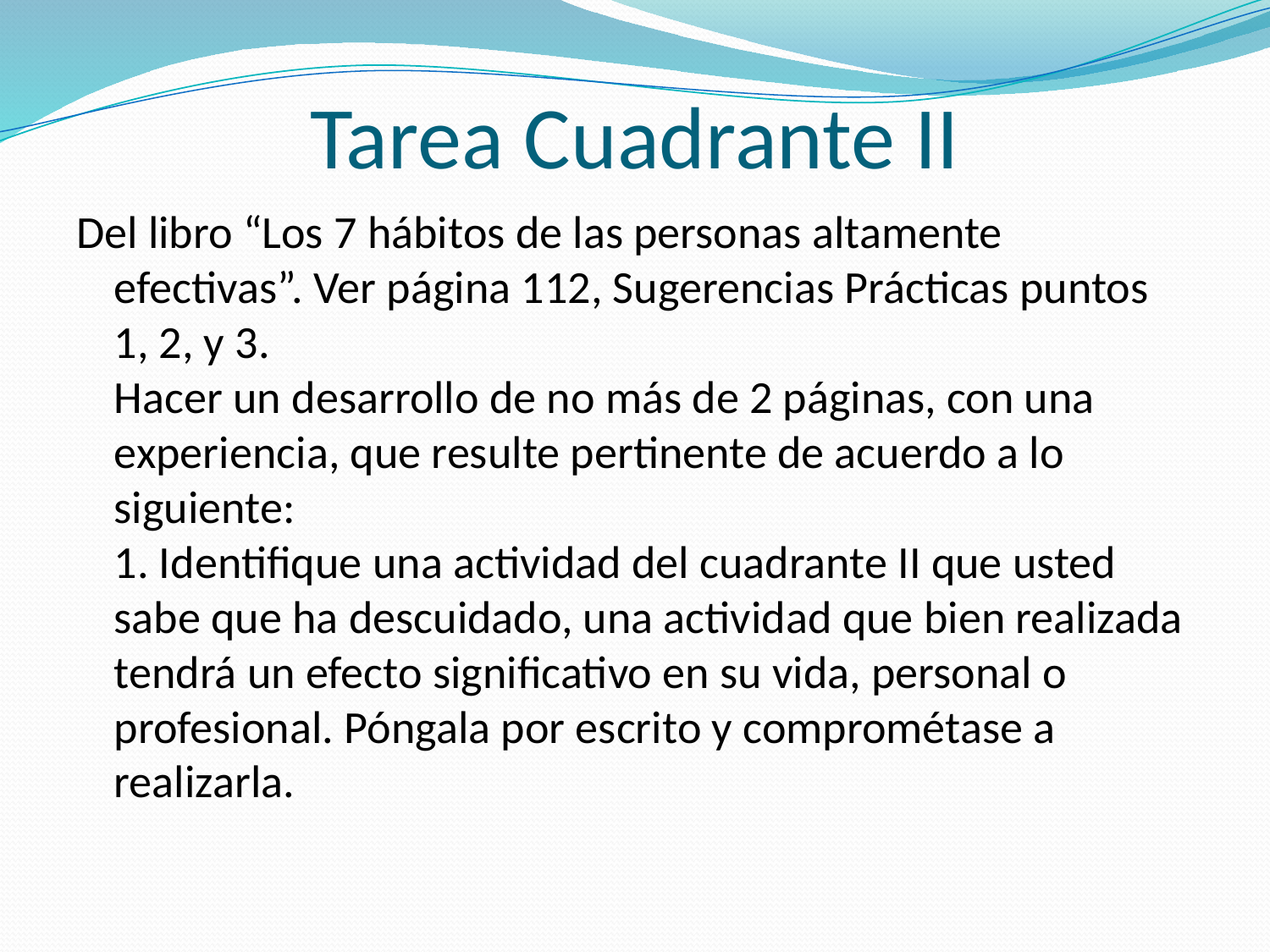

# Tarea Cuadrante II
Del libro “Los 7 hábitos de las personas altamente efectivas”. Ver página 112, Sugerencias Prácticas puntos 1, 2, y 3.
Hacer un desarrollo de no más de 2 páginas, con una experiencia, que resulte pertinente de acuerdo a lo siguiente:
1. Identifique una actividad del cuadrante II que usted sabe que ha descuidado, una actividad que bien realizada tendrá un efecto significativo en su vida, personal o profesional. Póngala por escrito y comprométase a realizarla.